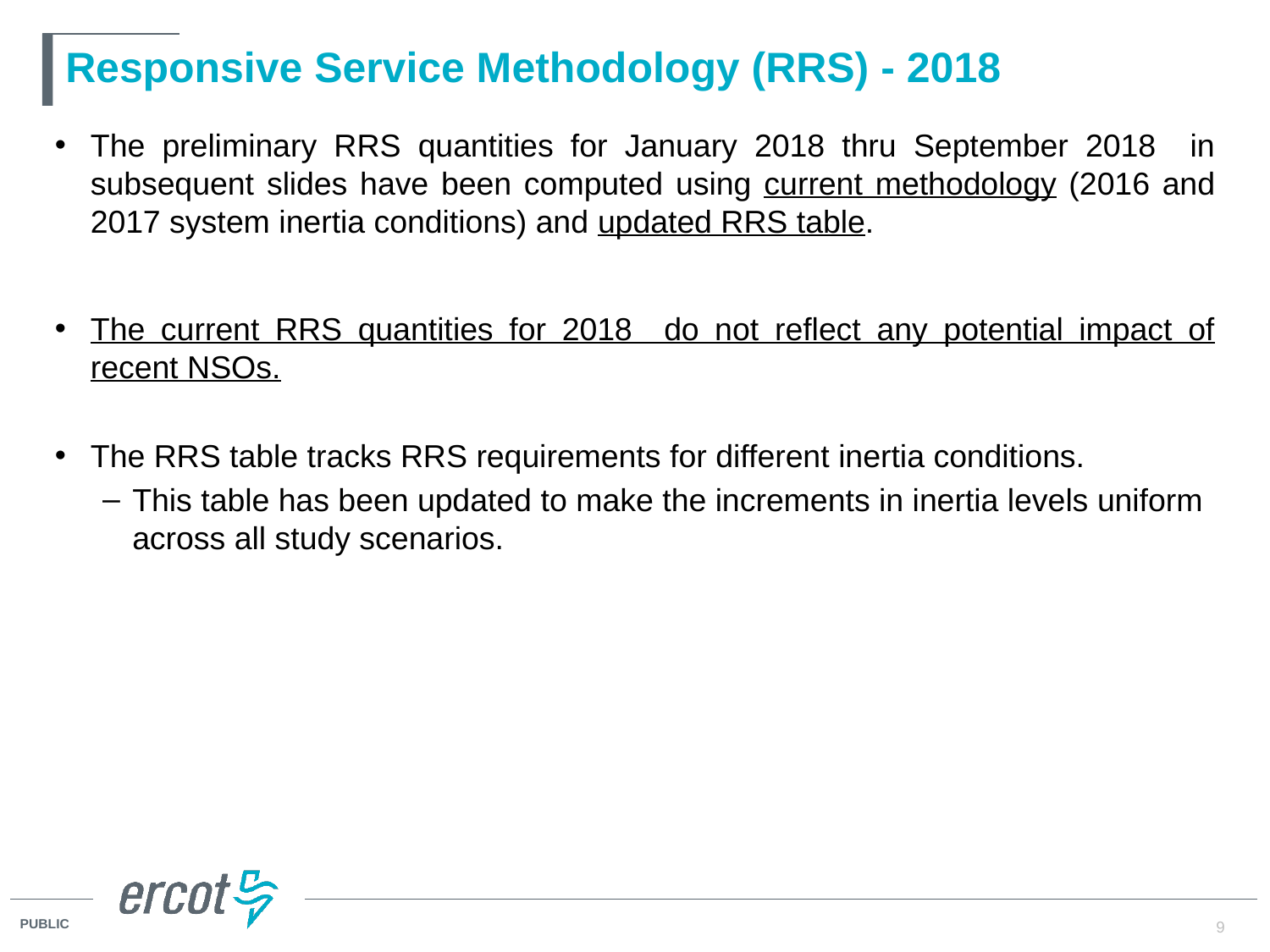

# Responsive Service Methodology (RRS) - 2018
The preliminary RRS quantities for January 2018 thru September 2018  in subsequent slides have been computed using current methodology (2016 and 2017 system inertia conditions) and updated RRS table.

The current RRS quantities for 2018  do not reflect any potential impact of recent NSOs.

The RRS table tracks RRS requirements for different inertia conditions.
This table has been updated to make the increments in inertia levels uniform across all study scenarios.